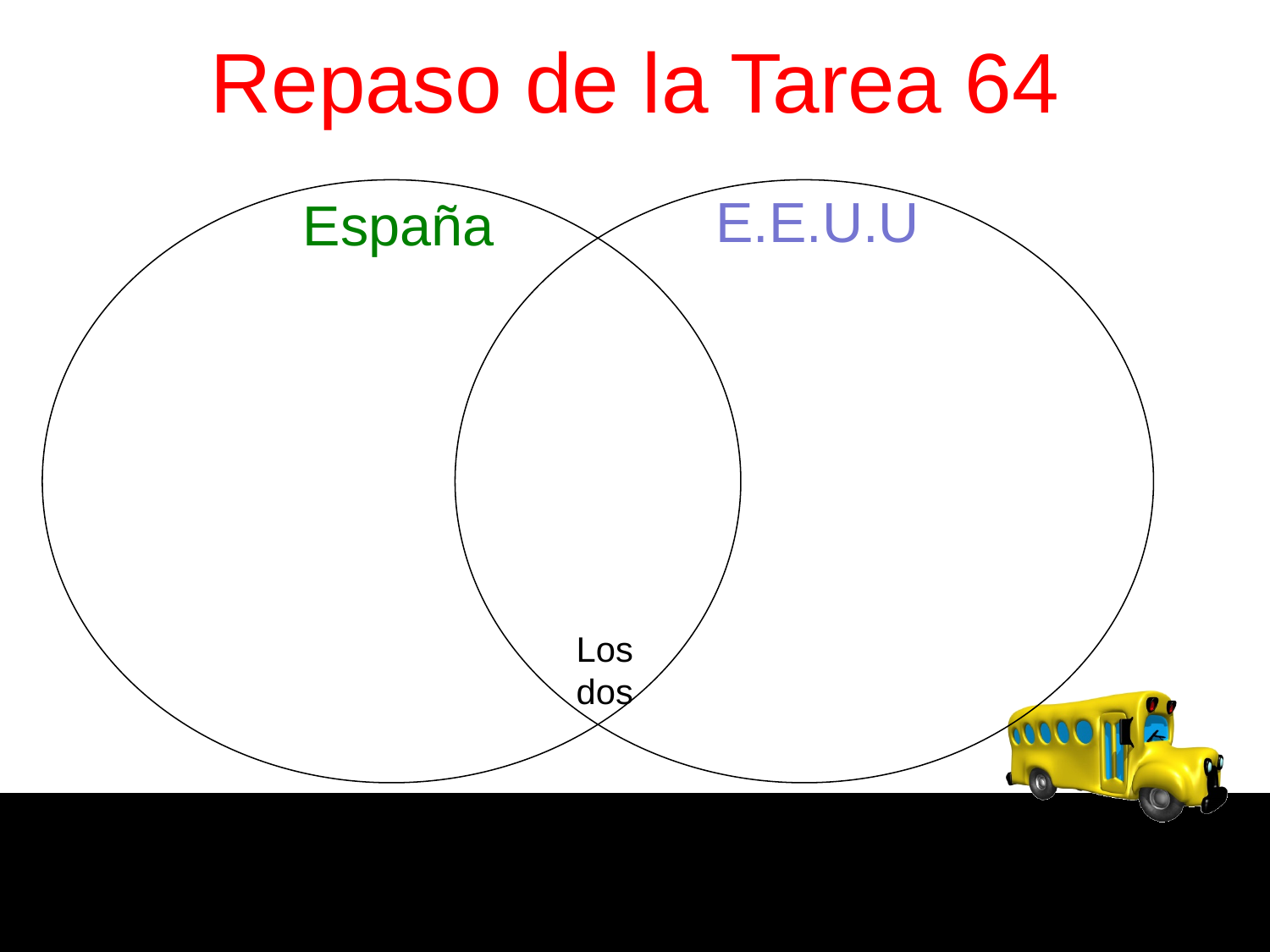

# Repaso de la Tarea 64

E.E.U.U
España
Los
dos